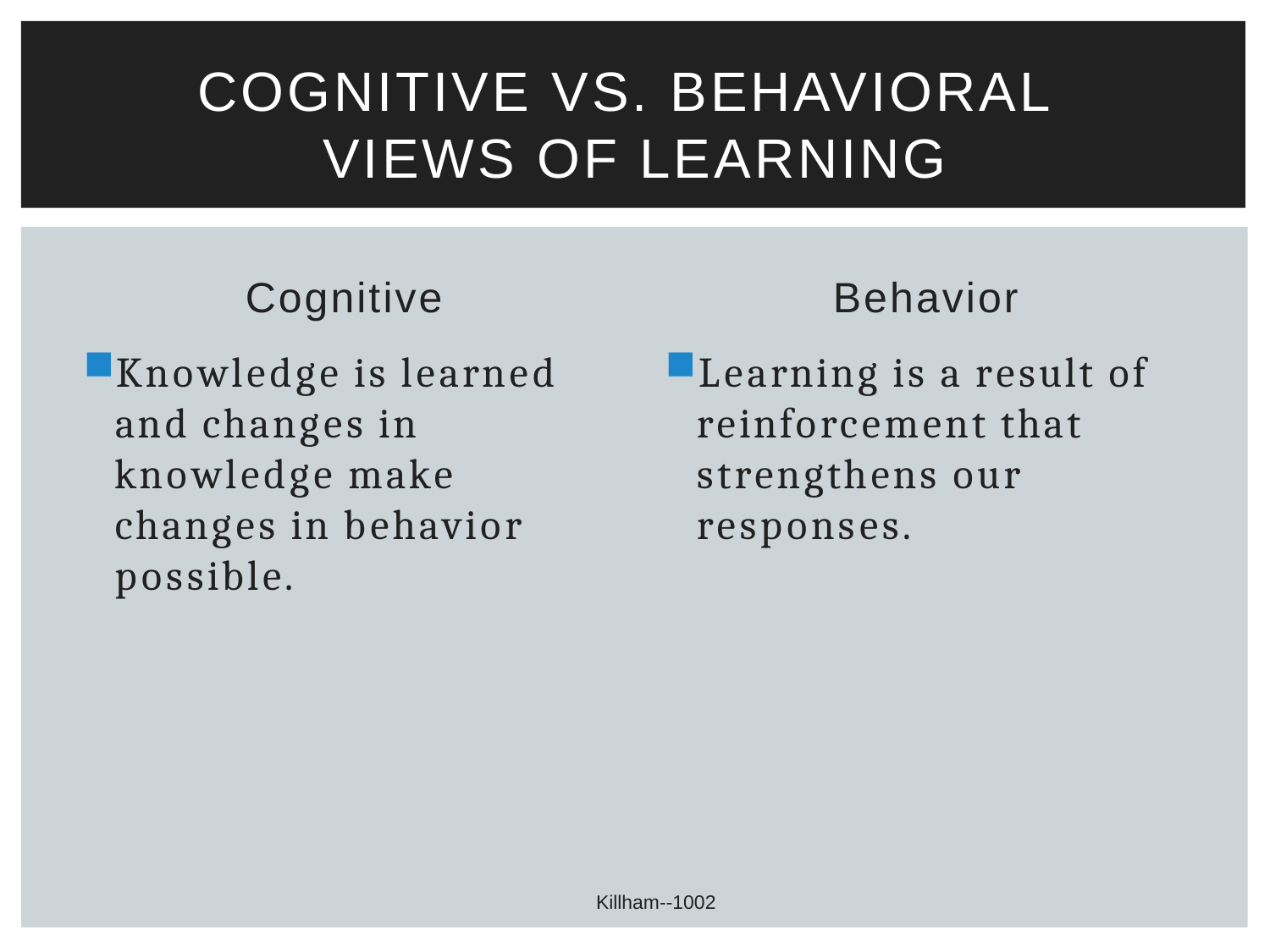

# Cognitive vs. Behavioral Views of Learning
Cognitive
Behavior
Knowledge is learned and changes in knowledge make changes in behavior possible.

Learning is a result of reinforcement that strengthens our responses.

Killham--1002